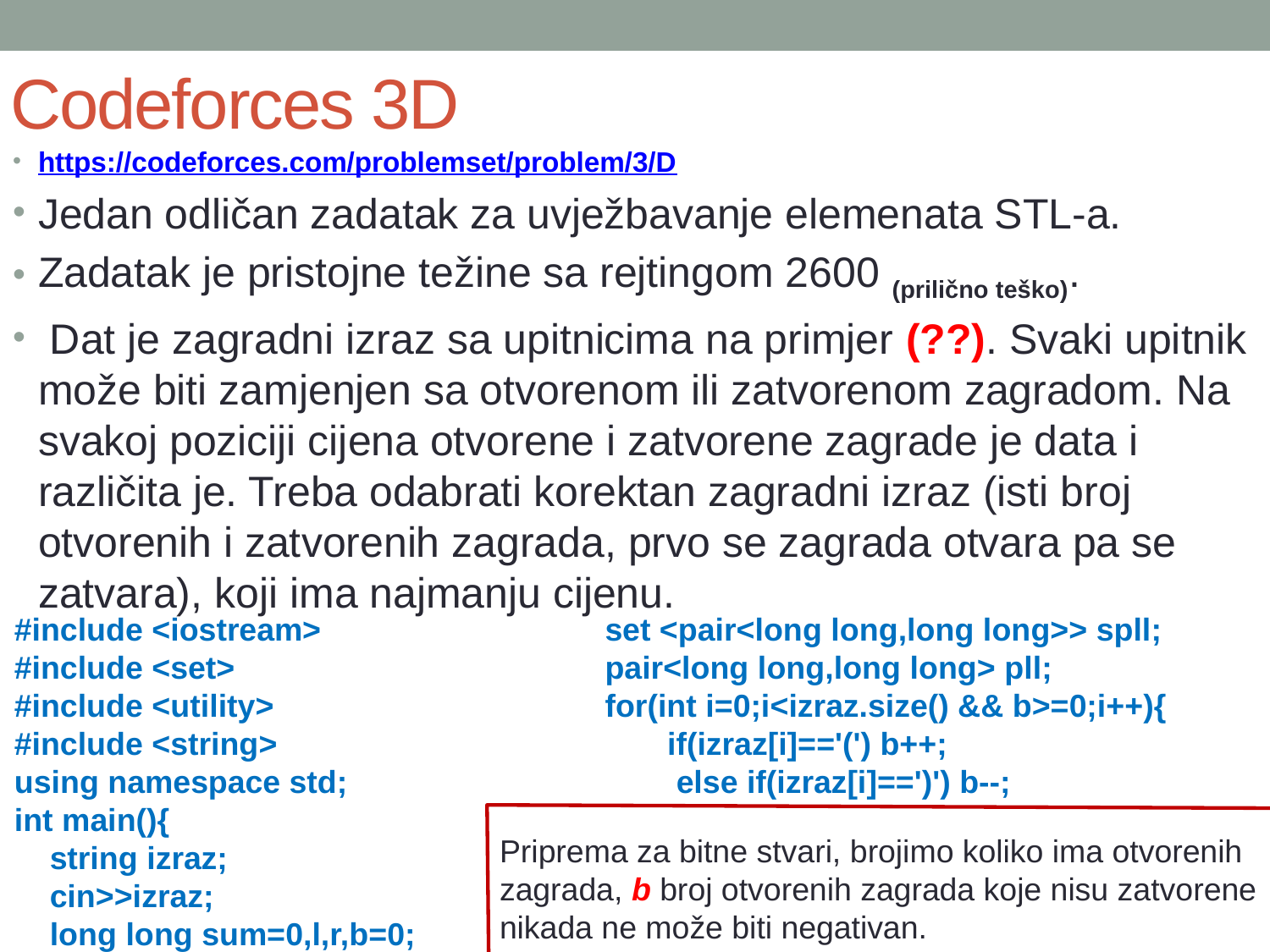

# Codeforces 3D
https://codeforces.com/problemset/problem/3/D
Jedan odličan zadatak za uvježbavanje elemenata STL-a.
Zadatak je pristojne težine sa rejtingom 2600 (prilično teško).
 Dat je zagradni izraz sa upitnicima na primjer (??). Svaki upitnik može biti zamjenjen sa otvorenom ili zatvorenom zagradom. Na svakoj poziciji cijena otvorene i zatvorene zagrade je data i različita je. Treba odabrati korektan zagradni izraz (isti broj otvorenih i zatvorenih zagrada, prvo se zagrada otvara pa se zatvara), koji ima najmanju cijenu.

#include <iostream>
#include <set>
#include <utility>
#include <string>
using namespace std;
int main(){
    string izraz;
    cin>>izraz;
    long long sum=0,l,r,b=0;
set <pair<long long,long long>> spll;
pair<long long,long long> pll;
for(int i=0;i<izraz.size() && b>=0;i++){
       if(izraz[i]=='(') b++;
        else if(izraz[i]==')') b--;

Priprema za bitne stvari, brojimo koliko ima otvorenih zagrada, b broj otvorenih zagrada koje nisu zatvorene nikada ne može biti negativan.